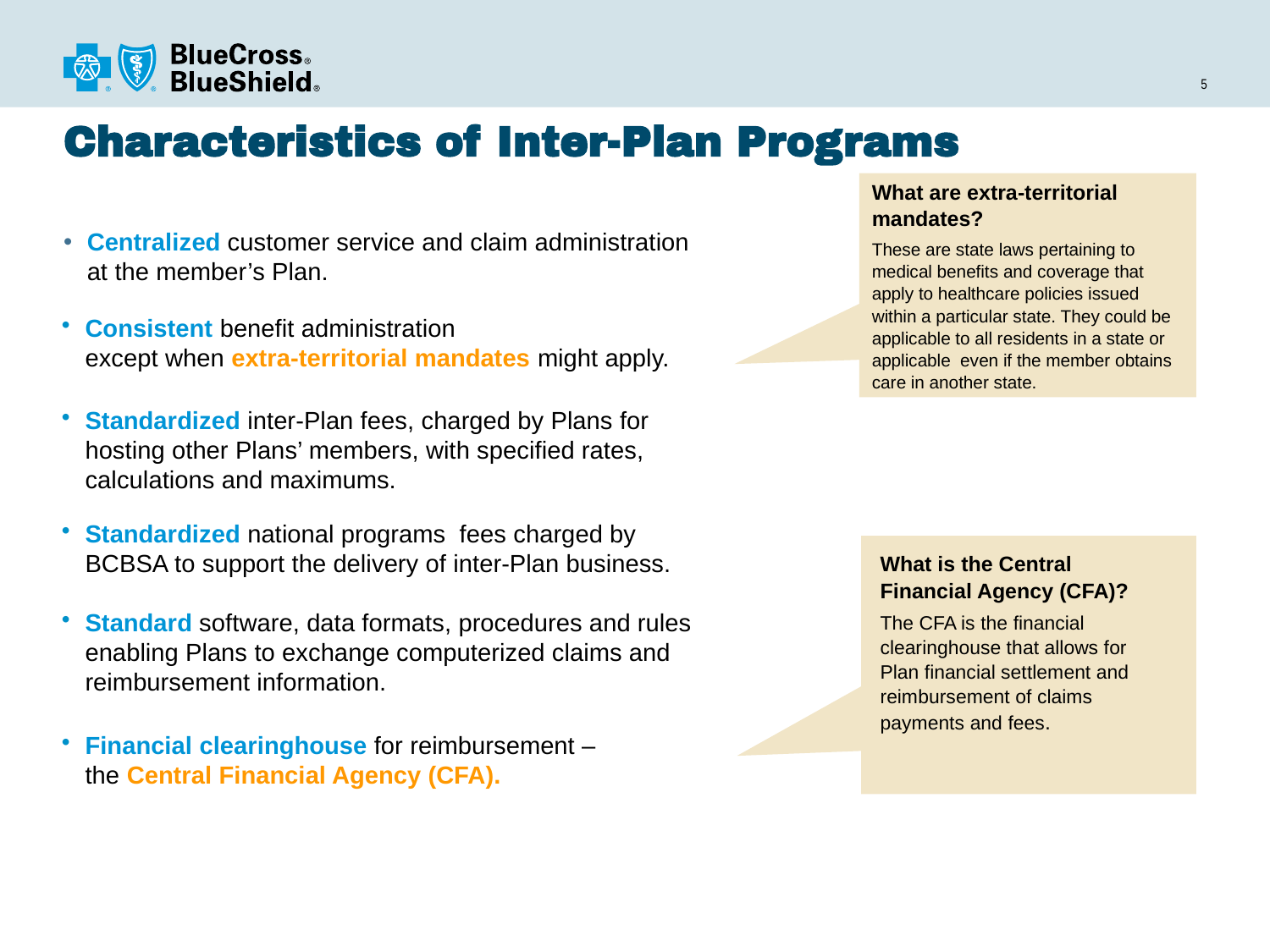

# Characteristics of Inter-Plan Programs
What are extra-territorial mandates?
These are state laws pertaining to medical benefits and coverage that apply to healthcare policies issued within a particular state. They could be  applicable to all residents in a state or applicable  even if the member obtains care in another state.
Centralized customer service and claim administration
at the member’s Plan.
Consistent benefit administration
except when extra-territorial mandates might apply.
Standardized inter-Plan fees, charged by Plans for hosting other Plans’ members, with specified rates, calculations and maximums.
Standardized national programs  fees charged by BCBSA to support the delivery of inter-Plan business.

Standard software, data formats, procedures and rules
enabling Plans to exchange computerized claims and reimbursement information.

What is the Central Financial Agency (CFA)?
The CFA is the financial clearinghouse that allows for Plan financial settlement and reimbursement of claims payments and fees.
Financial clearinghouse for reimbursement –
the Central Financial Agency (CFA).